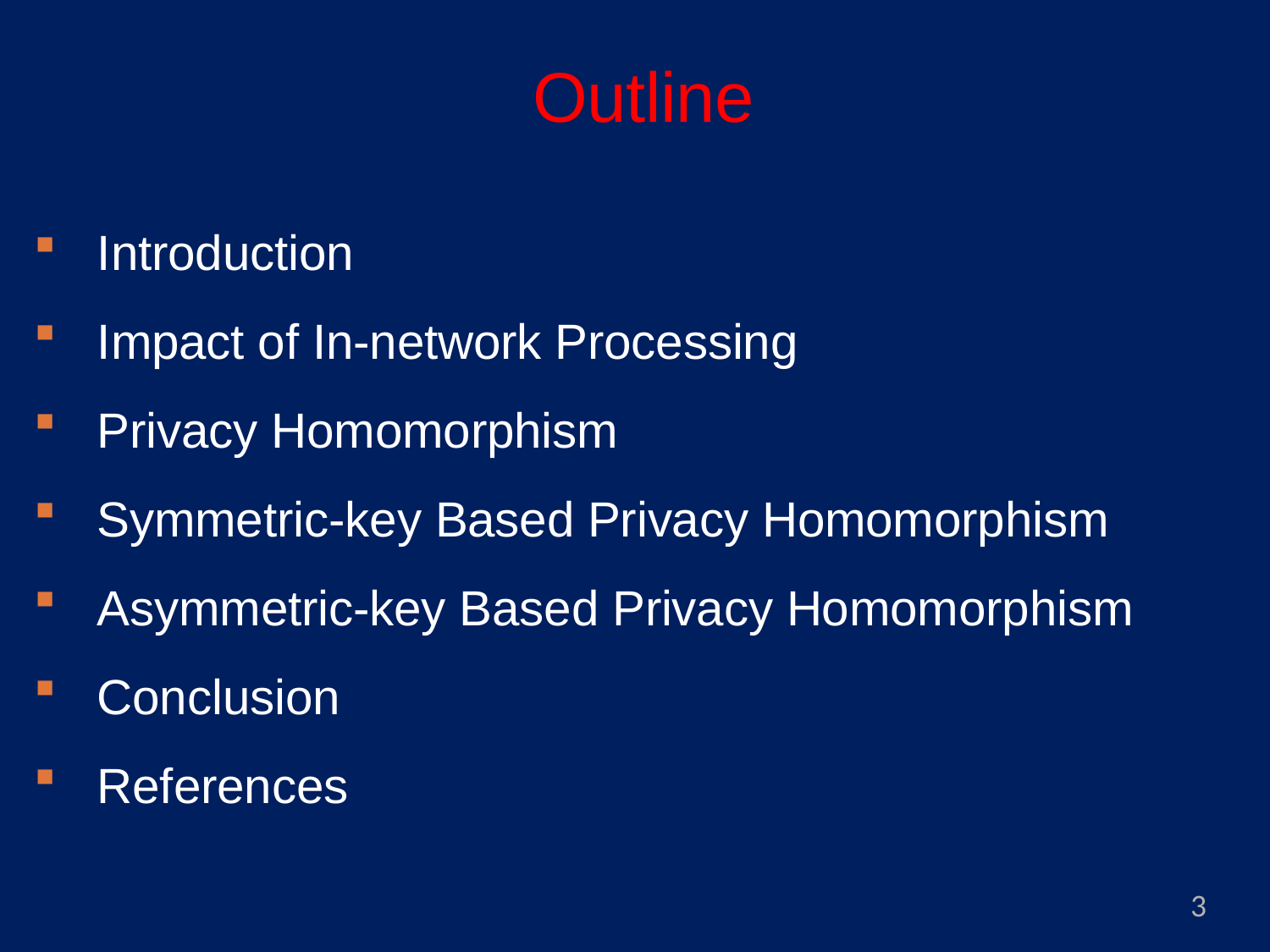

# Outline
Introduction
Impact of In-network Processing
Privacy Homomorphism
Symmetric-key Based Privacy Homomorphism
Asymmetric-key Based Privacy Homomorphism
Conclusion
References
3